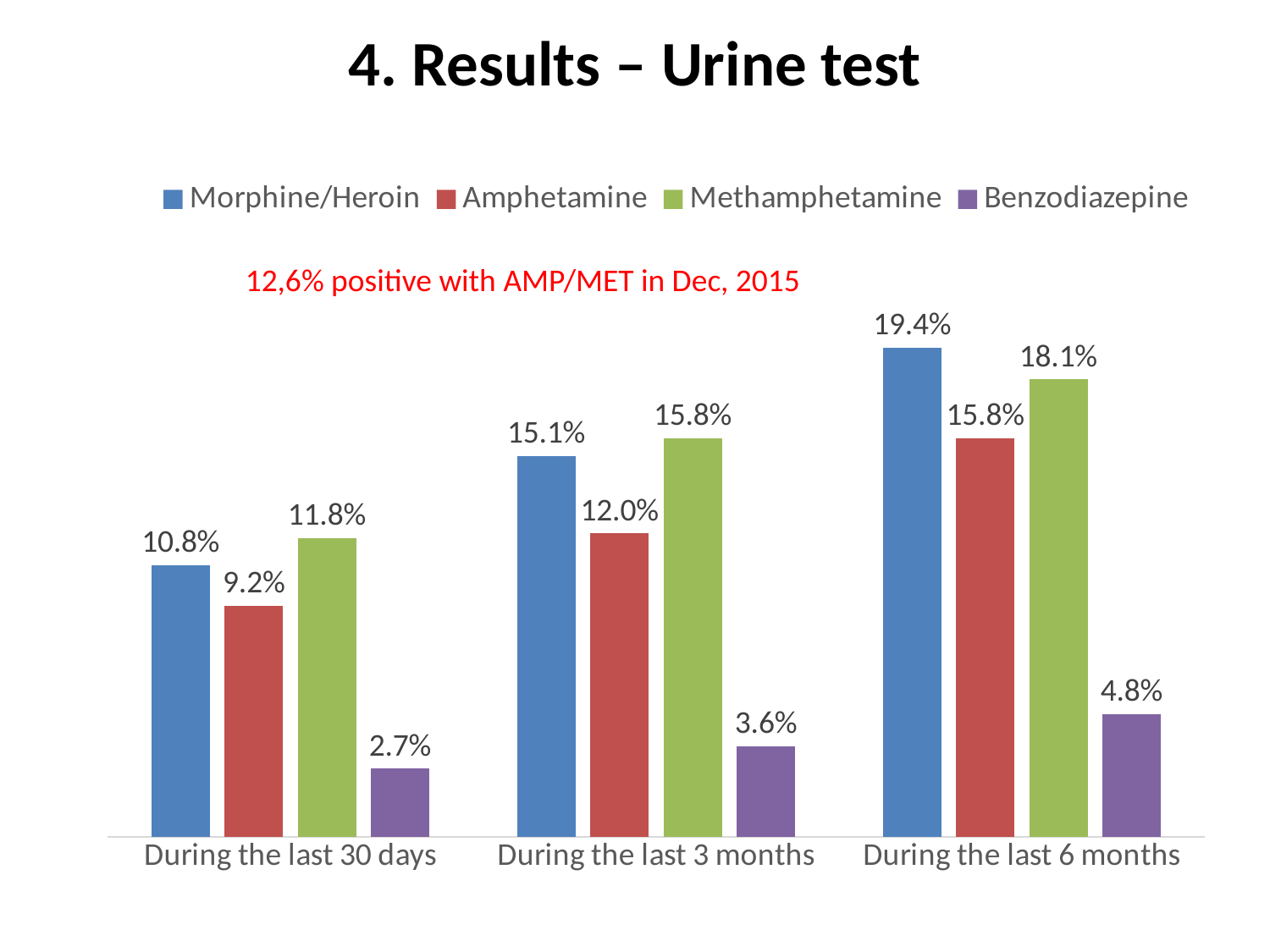

4. Results – Urine test

### Chart

| Category | Morphine/Heroin | Amphetamine | Methamphetamine | Benzodiazepine |
|---|---|---|---|---|
| During the last 30 days | 0.10771992818671457 | 0.0915619389587074 | 0.11849192100538603 | 0.026929982046678635 |
| During the last 3 months | 0.15080789946140044 | 0.12028725314183127 | 0.15798922800718143 | 0.03590664272890486 |
| During the last 6 months | 0.19389587073608616 | 0.15798922800718143 | 0.1813285457809695 | 0.048473967684021554 |
12,6% positive with AMP/MET in Dec, 2015